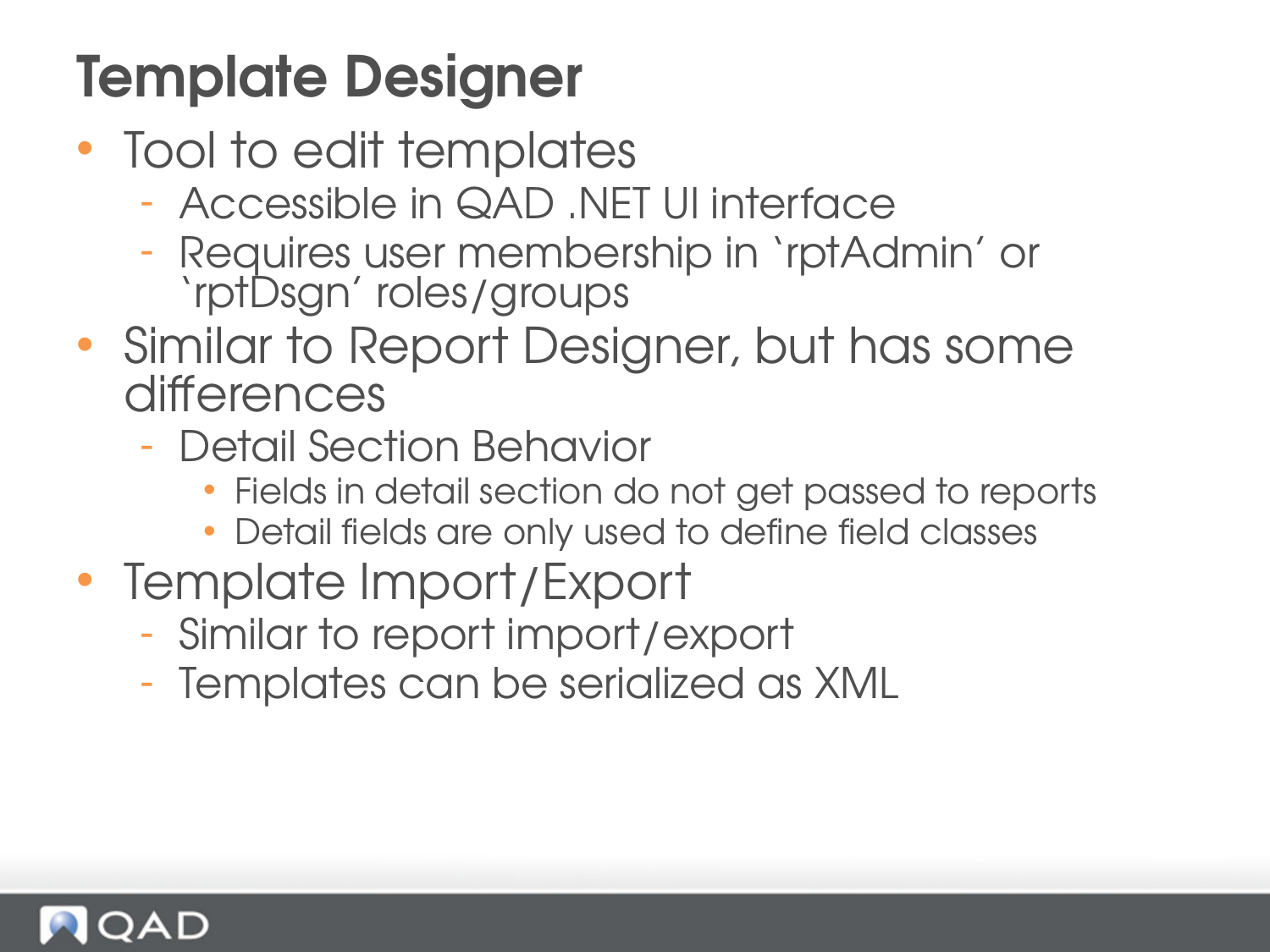

# Template Designer
Tool to edit templates
Accessible in QAD .NET UI interface
Requires user membership in ‘rptAdmin’ or ‘rptDsgn’ roles/groups
Similar to Report Designer, but has some differences
Detail Section Behavior
Fields in detail section do not get passed to reports
Detail fields are only used to define field classes
Template Import/Export
Similar to report import/export
Templates can be serialized as XML